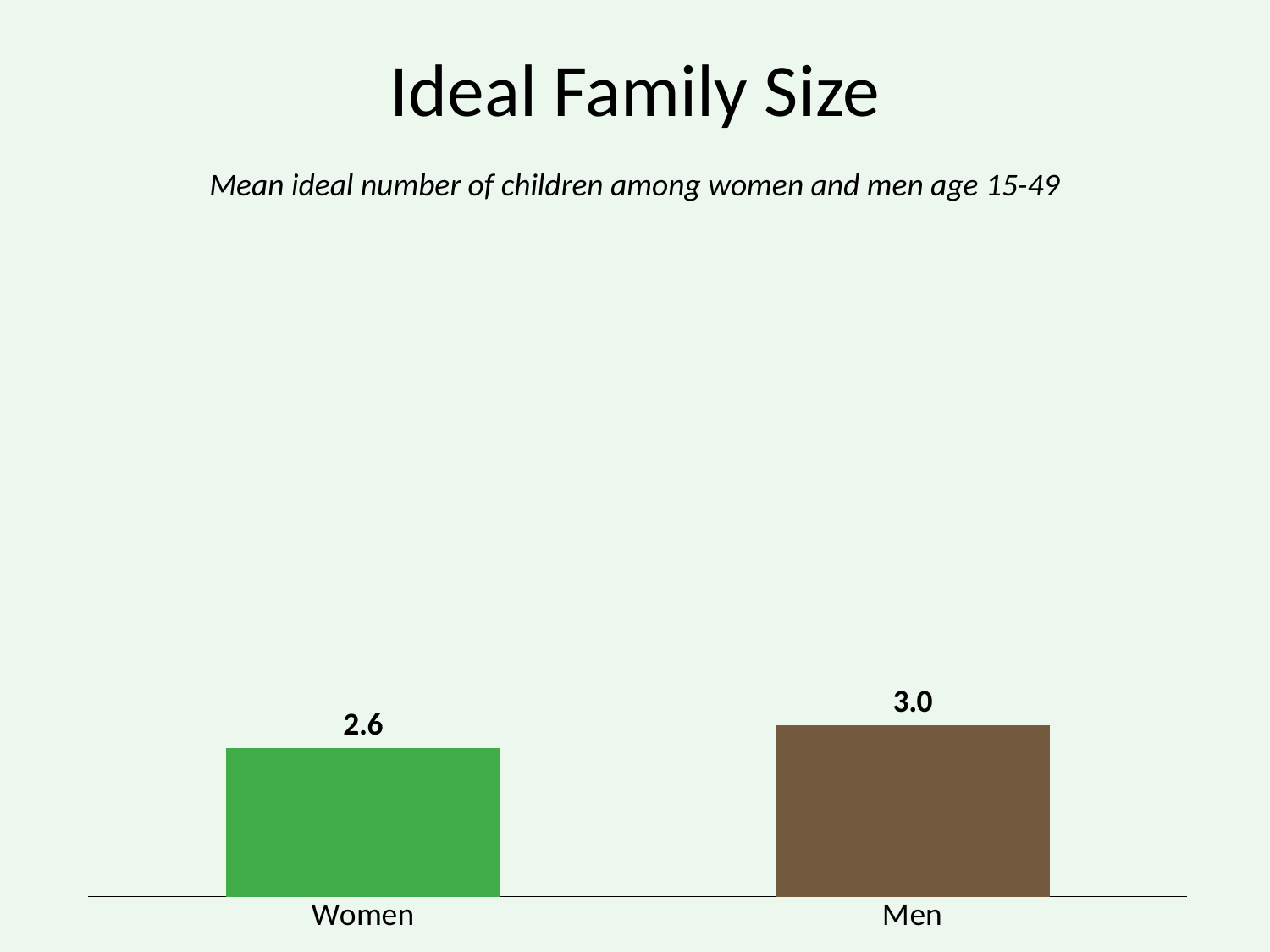

# Ideal Family Size

### Chart

| Category | Column1 |
|---|---|
| Women | 2.6 |
| Men | 3.0 |
Mean ideal number of children among women and men age 15-49